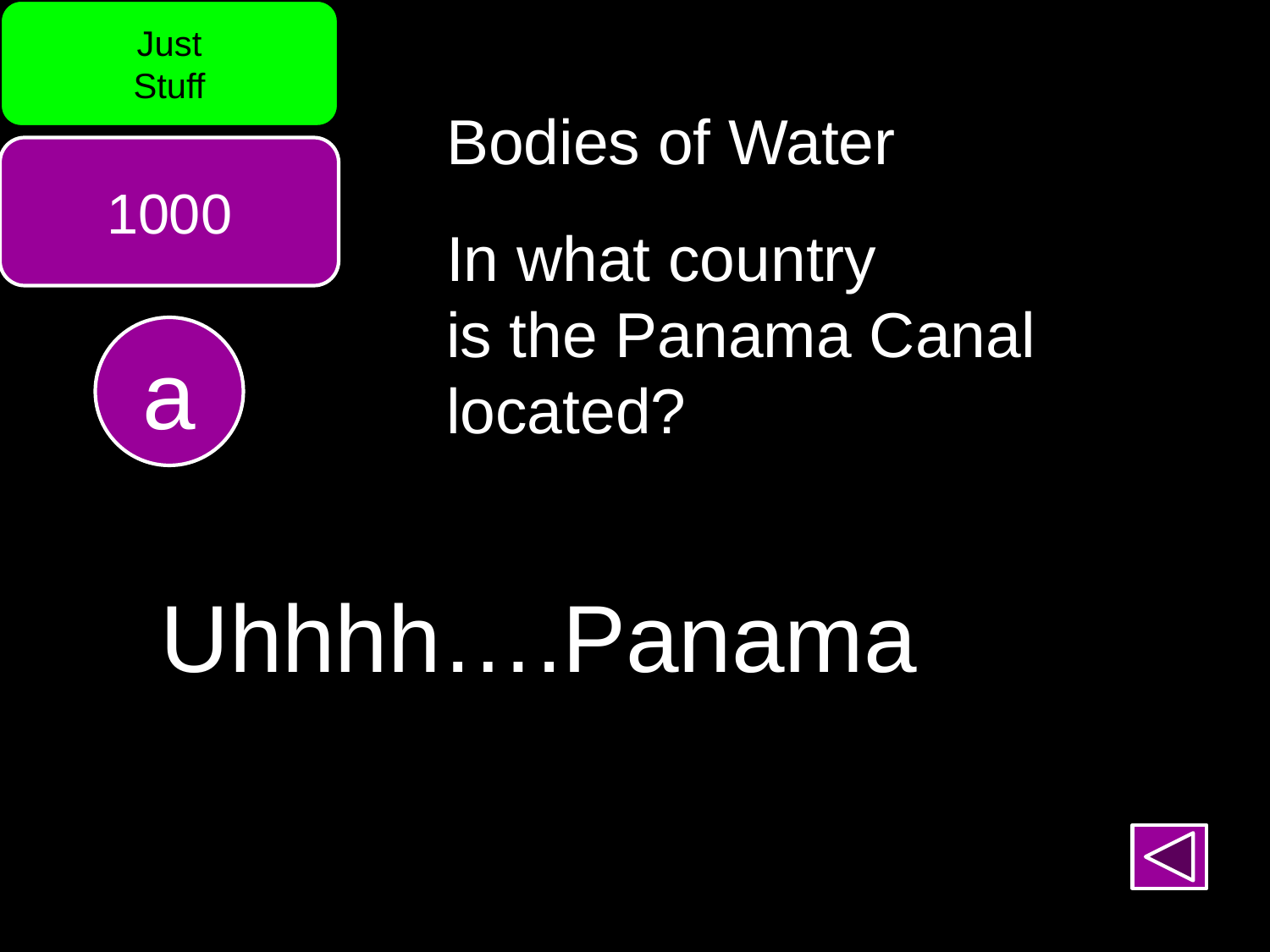

Just
Stuff
Bodies of Water
1000
In what country
is the Panama Canal located?
a
Uhhhh….Panama